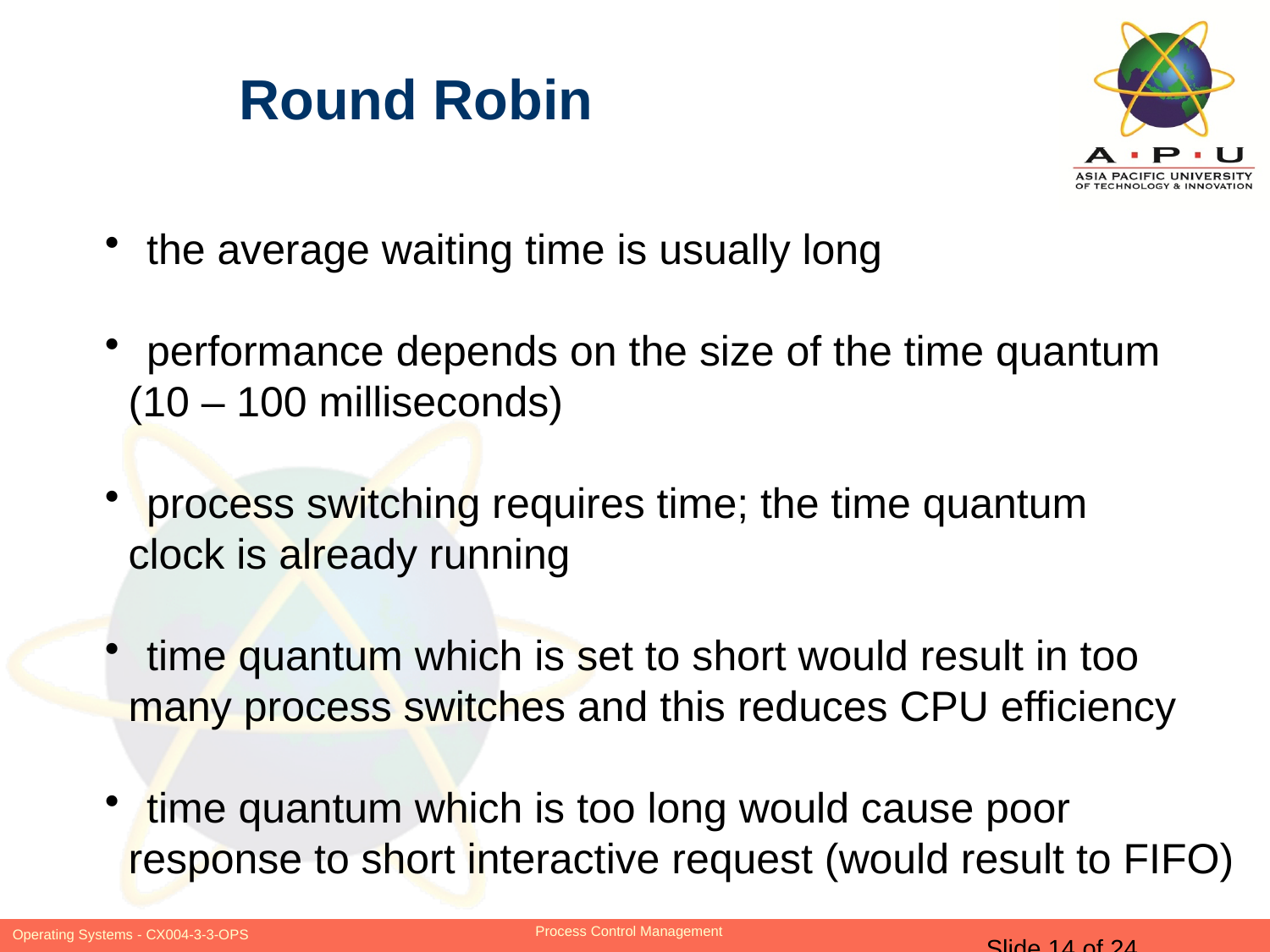

Round Robin
 the average waiting time is usually long

 performance depends on the size of the time quantum
  (10 – 100 milliseconds)

 process switching requires time; the time quantum
  clock is already running

 time quantum which is set to short would result in too
  many process switches and this reduces CPU efficiency

 time quantum which is too long would cause poor
  response to short interactive request (would result to FIFO)

Slide 14 of 24